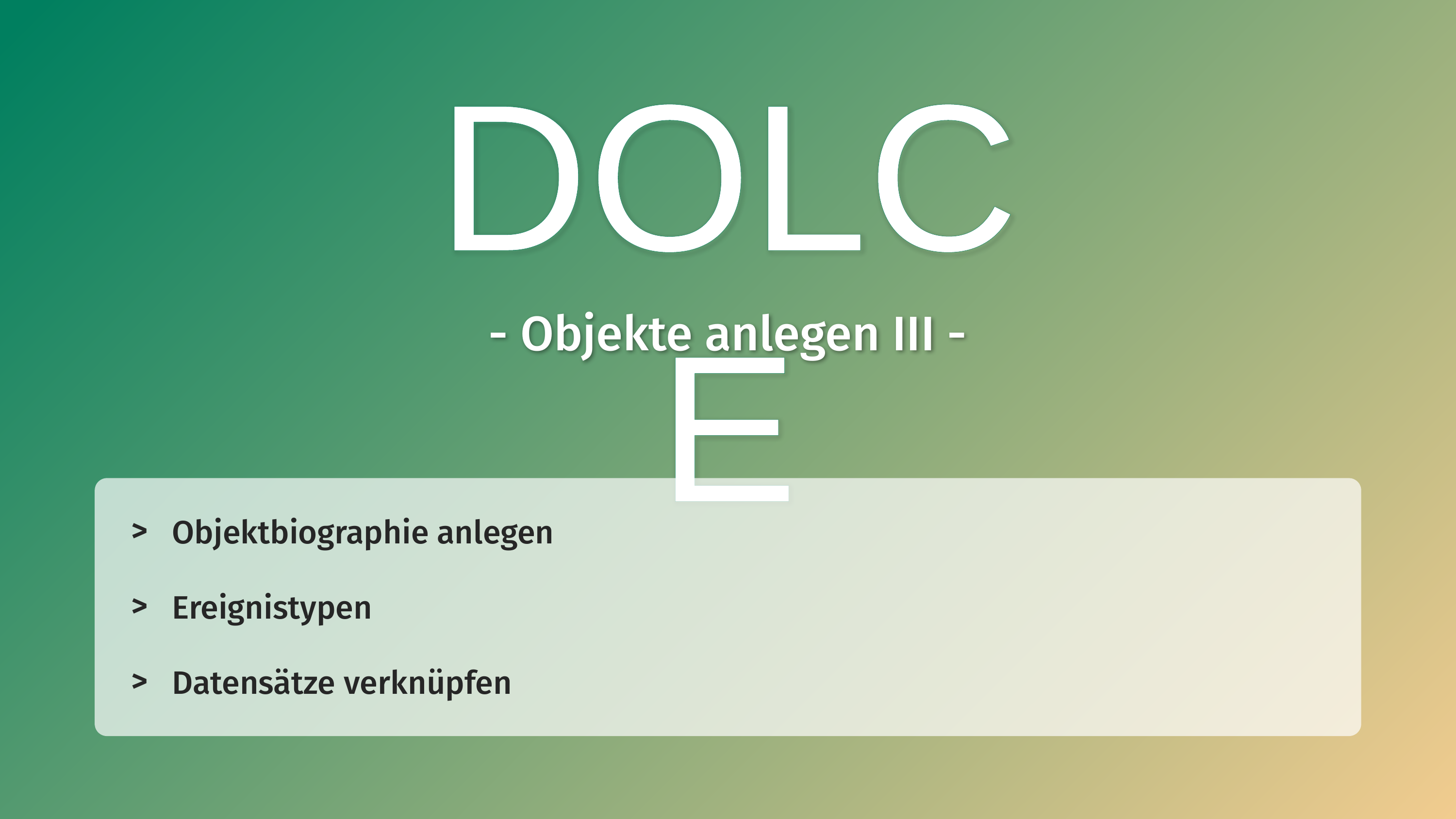

DOLCE(1)
DOLCE
- Objekte anlegen III -

Objektbiographie anlegen
Ereignistypen
Datensätze verknüpfen